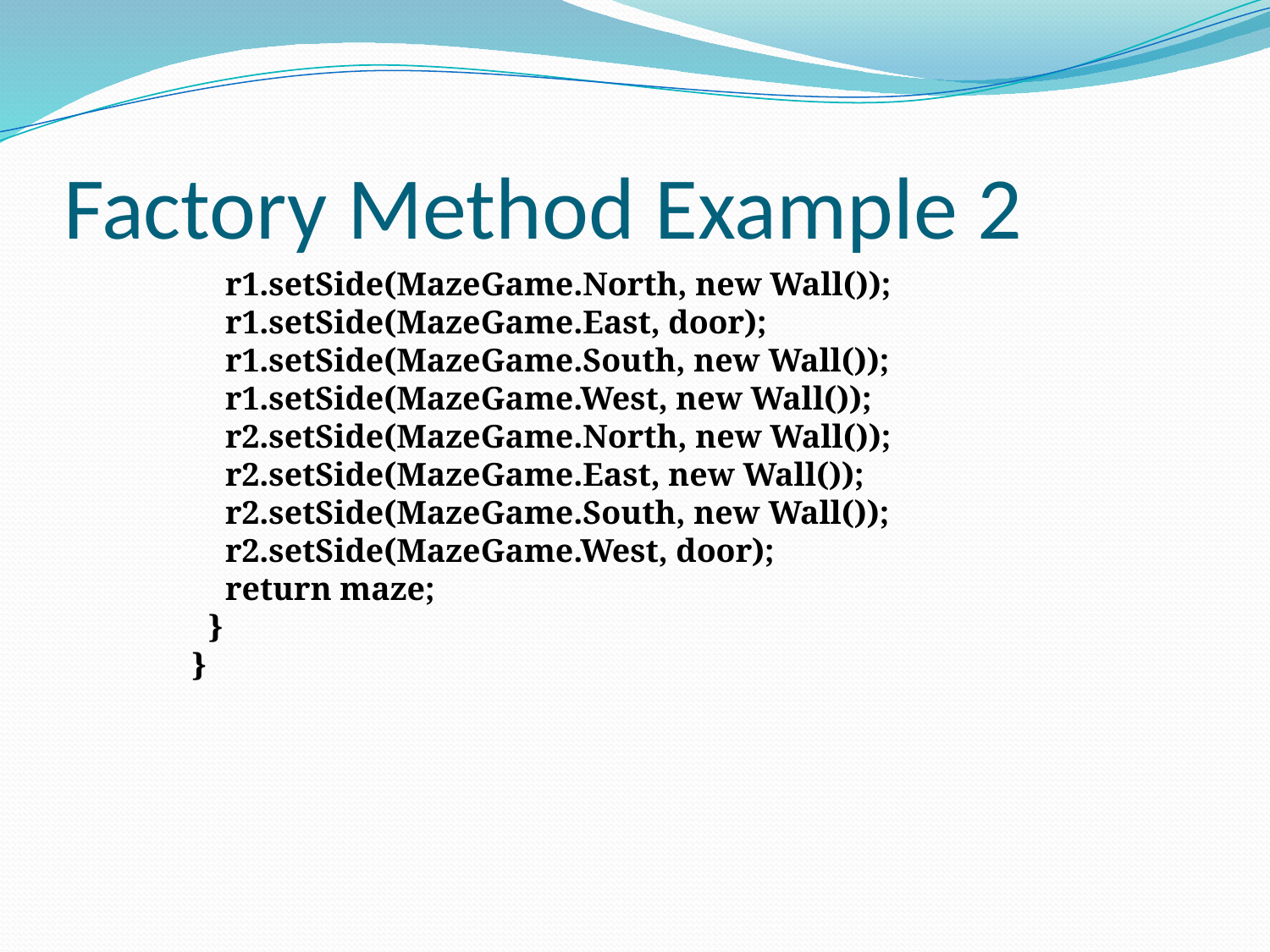

# Factory Method Example 2
       r1.setSide(MazeGame.North, new Wall());
       r1.setSide(MazeGame.East, door);
       r1.setSide(MazeGame.South, new Wall());
       r1.setSide(MazeGame.West, new Wall());
       r2.setSide(MazeGame.North, new Wall());
       r2.setSide(MazeGame.East, new Wall());
       r2.setSide(MazeGame.South, new Wall());
       r2.setSide(MazeGame.West, door);
       return maze;
     }
   }